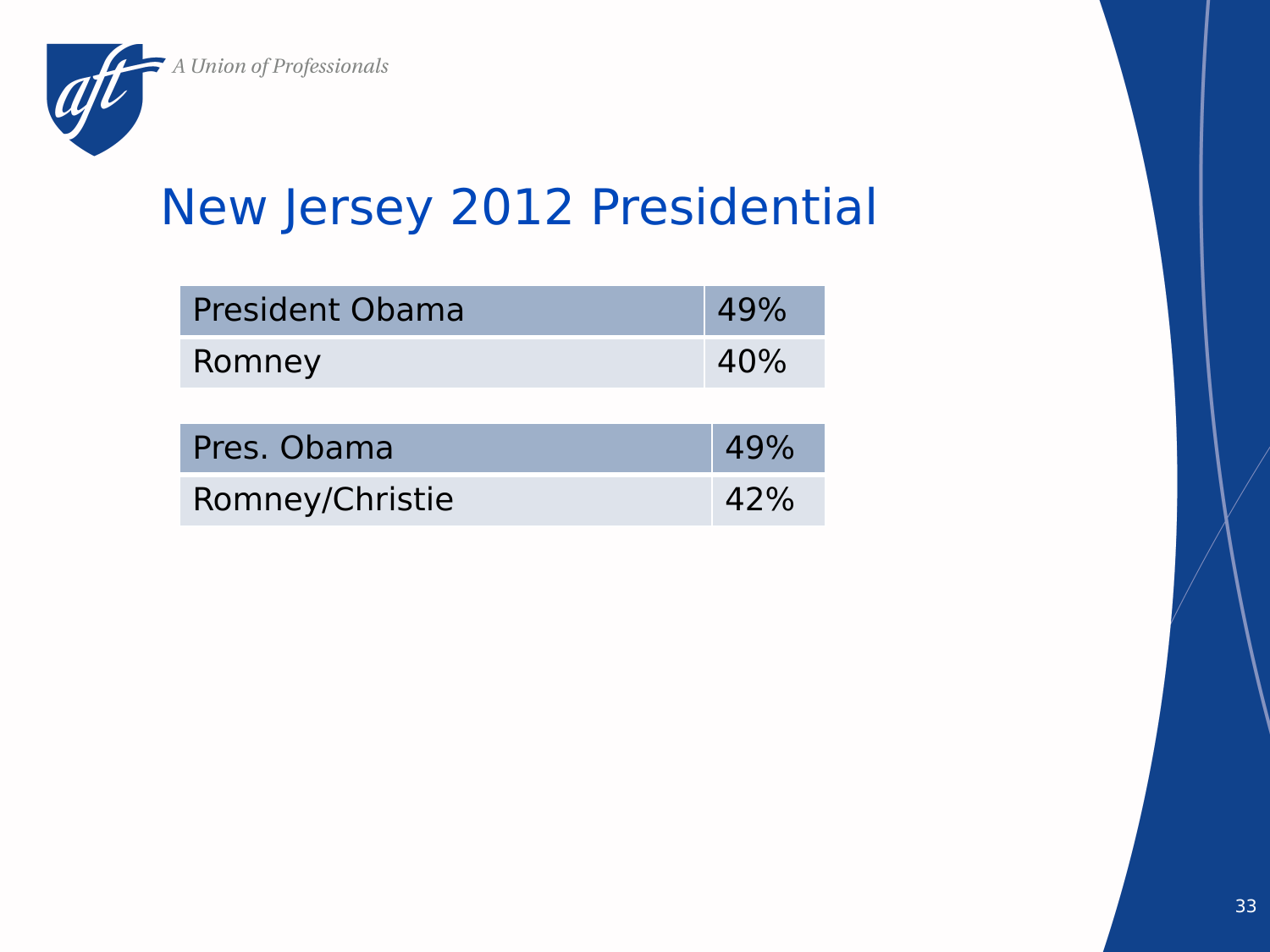

New Jersey 2012 Presidential
| President Obama | 49% |
| --- | --- |
| Romney | 40% |
| Pres. Obama | 49% |
| --- | --- |
| Romney/Christie | 42% |
33